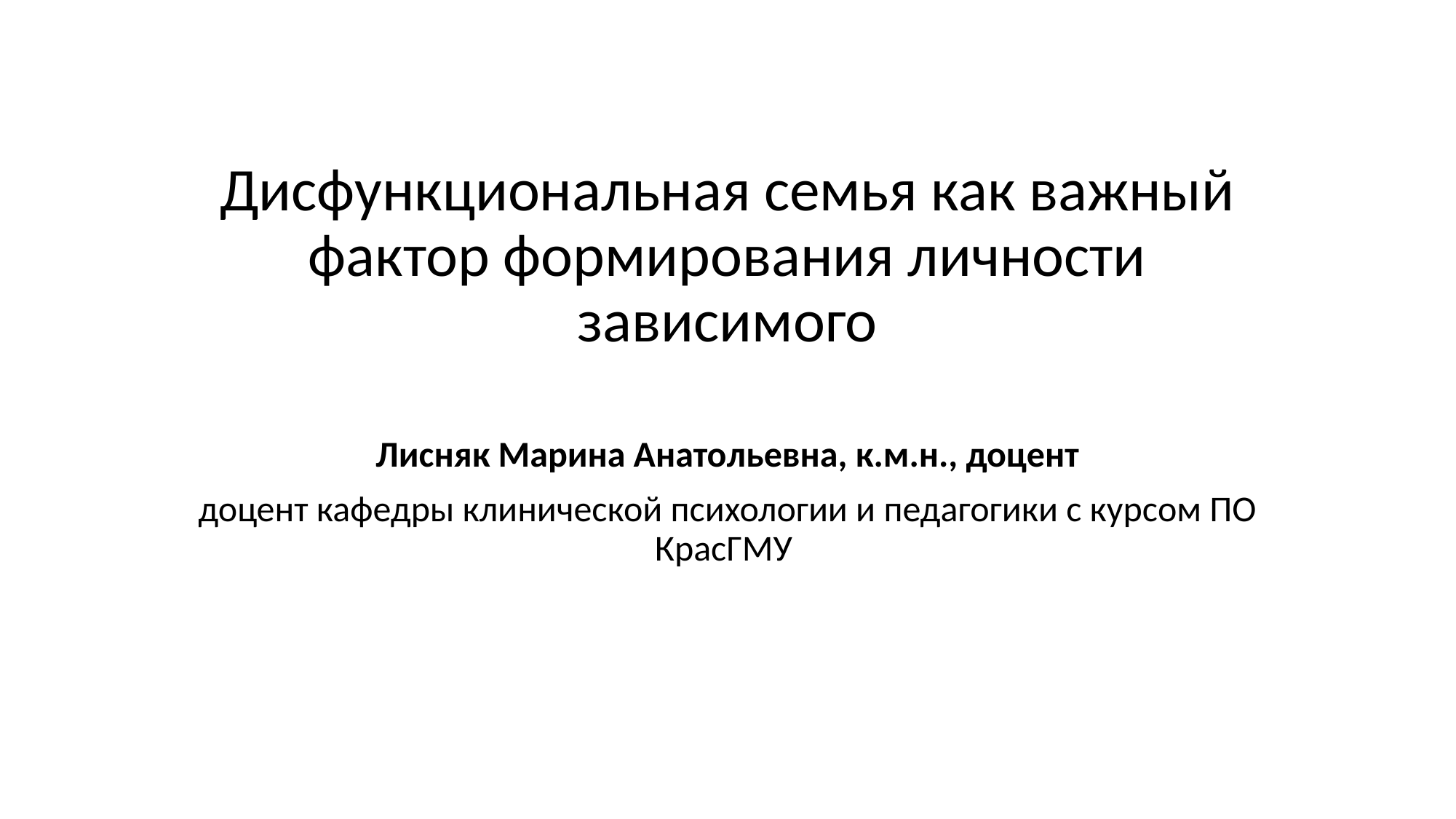

# Дисфункциональная семья как важный фактор формирования личности зависимого

Лисняк Марина Анатольевна, к.м.н., доцент
доцент кафедры клинической психологии и педагогики с курсом ПО КрасГМУ